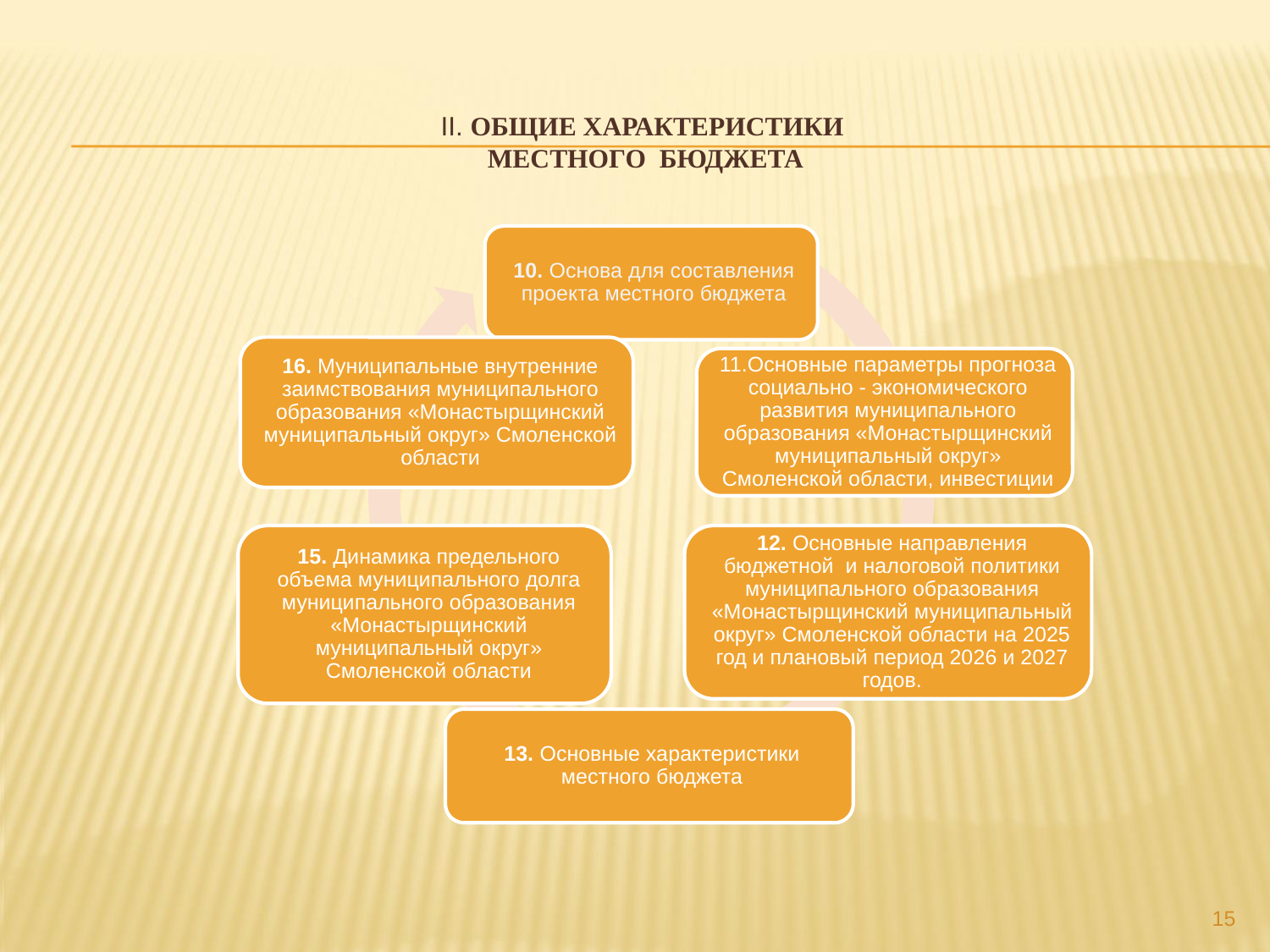

# II. Общие характеристики местного  бюджета
10. Основа для составления проекта местного бюджета
11.Основные параметры прогноза социально - экономического развития муниципального образования «Монастырщинский муниципальный округ» Смоленской области, инвестиции
12. Основные направления бюджетной  и налоговой политики муниципального образования «Монастырщинский муниципальный округ» Смоленской области на 2025 год и плановый период 2026 и 2027 годов.
13. Основные характеристики местного бюджета
15. Динамика предельного объема муниципального долга муниципального образования «Монастырщинский муниципальный округ» Смоленской области
16. Муниципальные внутренние заимствования муниципального образования «Монастырщинский муниципальный округ» Смоленской области
15